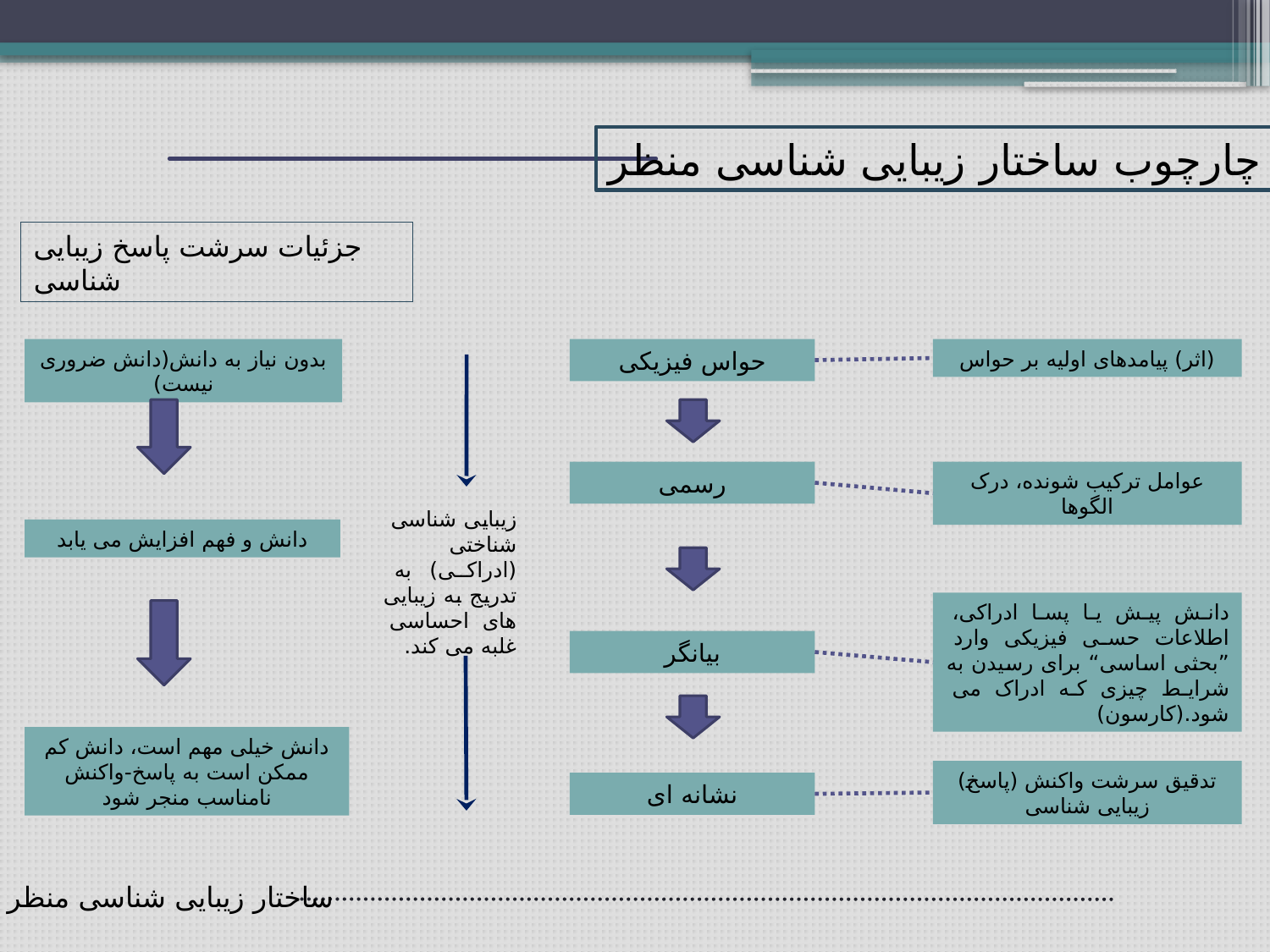

چارچوب ساختار زیبایی شناسی منظر
جزئیات سرشت پاسخ زیبایی شناسی
بدون نیاز به دانش(دانش ضروری نیست)
حواس فیزیکی
(اثر) پیامدهای اولیه بر حواس
رسمی
عوامل ترکیب شونده، درک الگوها
زیبایی شناسی  شناختی (ادراکی) به تدریج به زیبایی های احساسی غلبه می کند.
دانش و فهم افزایش می یابد
دانش پیش یا پسا ادراکی، اطلاعات حسی فیزیکی وارد ”بحثی اساسی“ برای رسیدن به شرایط چیزی که ادراک می شود.(کارسون)
بیانگر
دانش خیلی مهم است، دانش کم ممکن است به پاسخ-واکنش نامناسب منجر شود
تدقیق سرشت واکنش (پاسخ) زیبایی شناسی
نشانه ای

ساختار زیبایی شناسی منظر